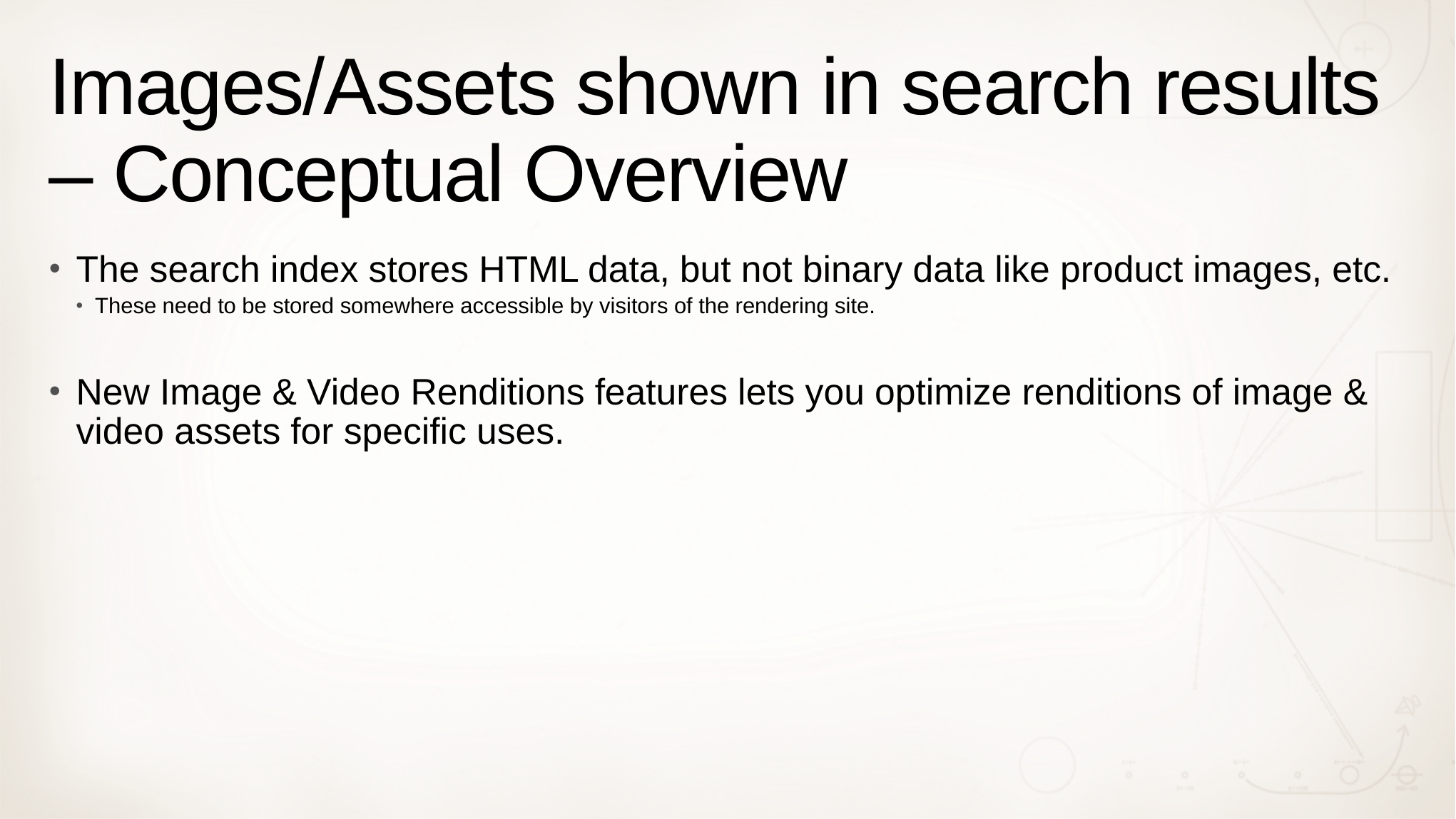

# Images/Assets shown in search results – Conceptual Overview
The search index stores HTML data, but not binary data like product images, etc.
These need to be stored somewhere accessible by visitors of the rendering site.

New Image & Video Renditions features lets you optimize renditions of image & video assets for specific uses.